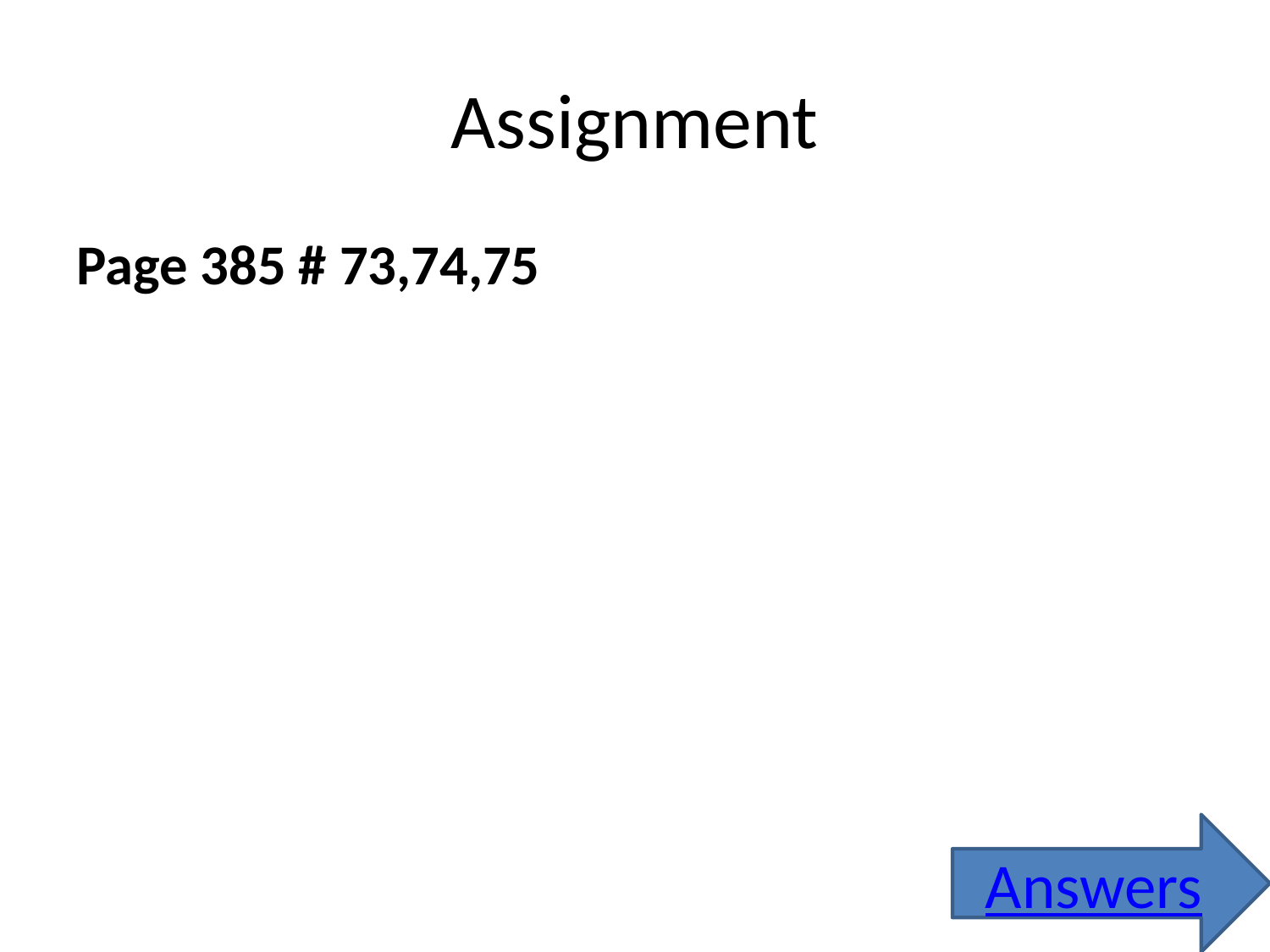

# Assignment
Page 385 # 73,74,75

Answers